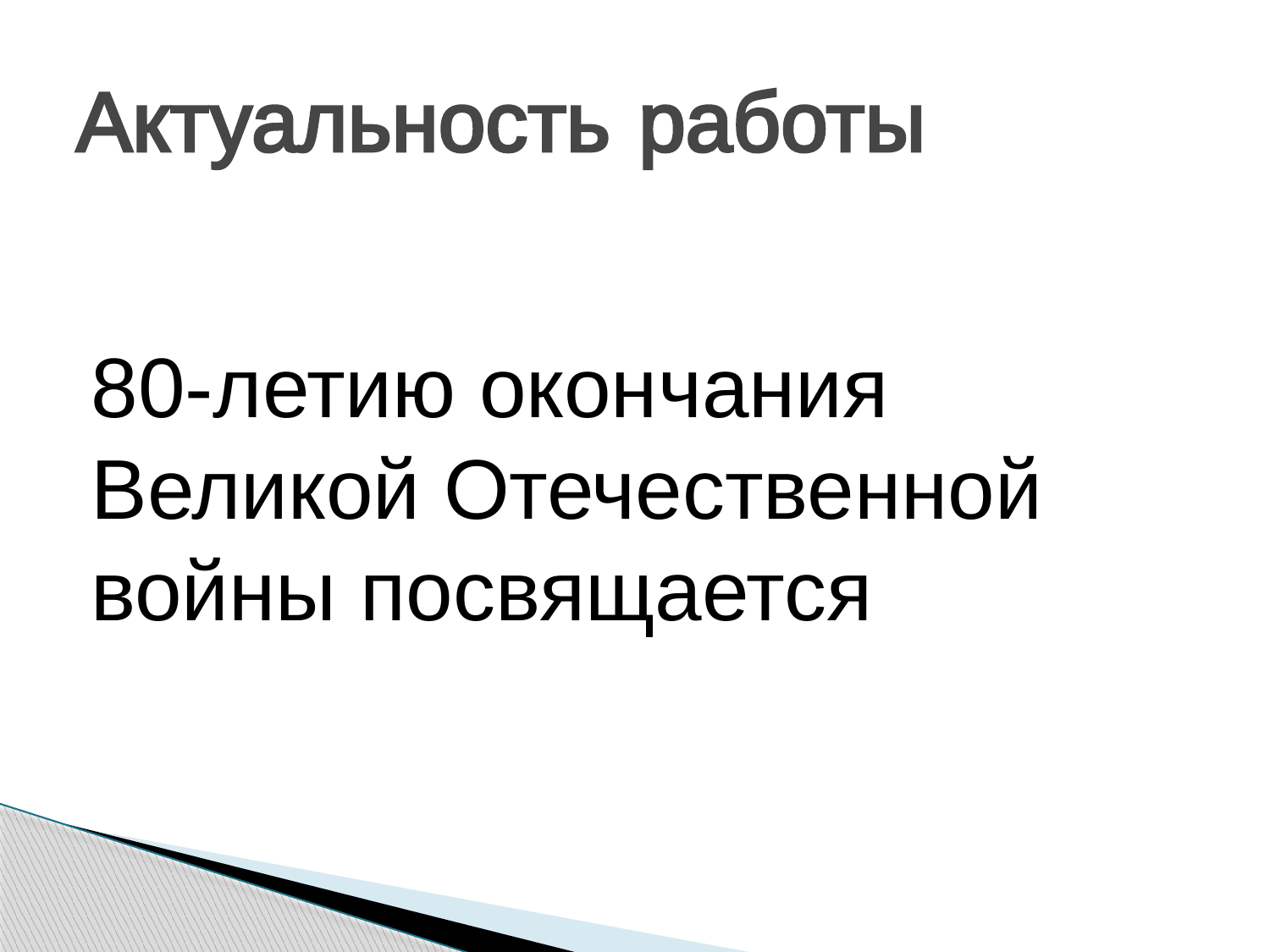

# Актуальность работы

80-летию окончания Великой Отечественной войны посвящается